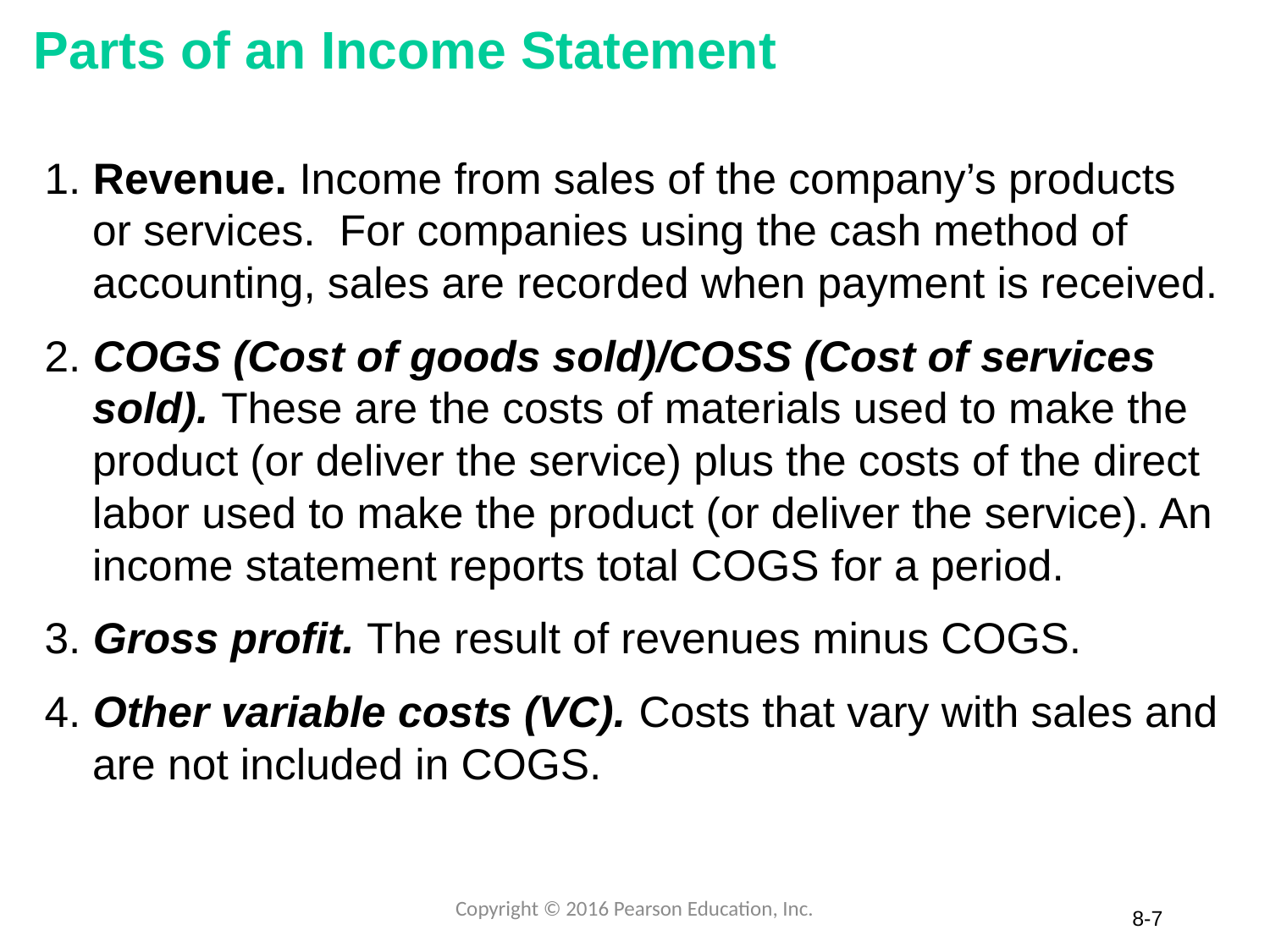

# Parts of an Income Statement
1. Revenue. Income from sales of the company’s products
    or services.  For companies using the cash method of
    accounting, sales are recorded when payment is received.

2. COGS (Cost of goods sold)/COSS (Cost of services
    sold). These are the costs of materials used to make the
    product (or deliver the service) plus the costs of the direct
    labor used to make the product (or deliver the service). An
    income statement reports total COGS for a period.

3. Gross profit. The result of revenues minus COGS.

4. Other variable costs (VC). Costs that vary with sales and
    are not included in COGS.

Copyright © 2016 Pearson Education, Inc.